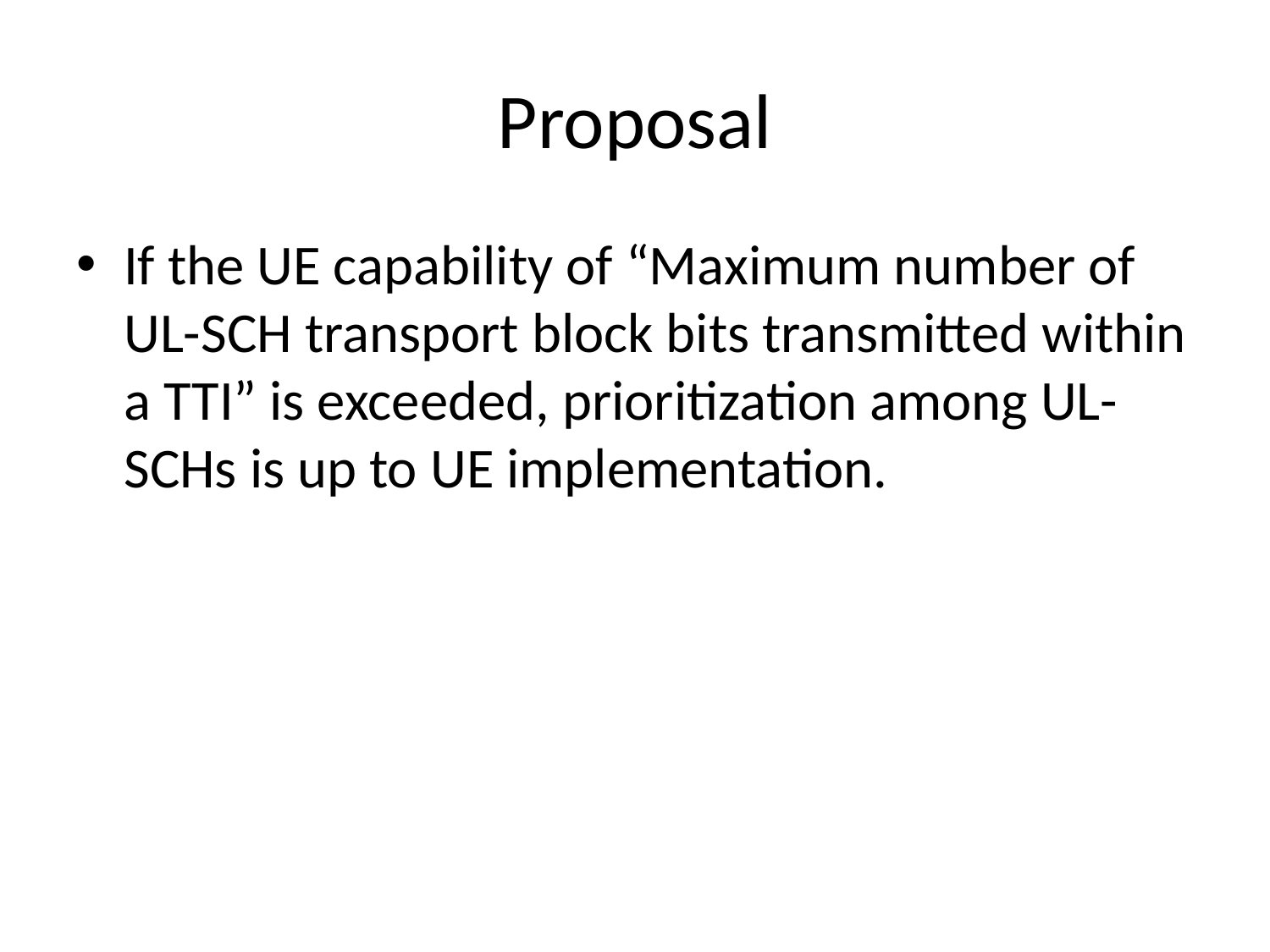

# Proposal
If the UE capability of “Maximum number of UL-SCH transport block bits transmitted within a TTI” is exceeded, prioritization among UL-SCHs is up to UE implementation.